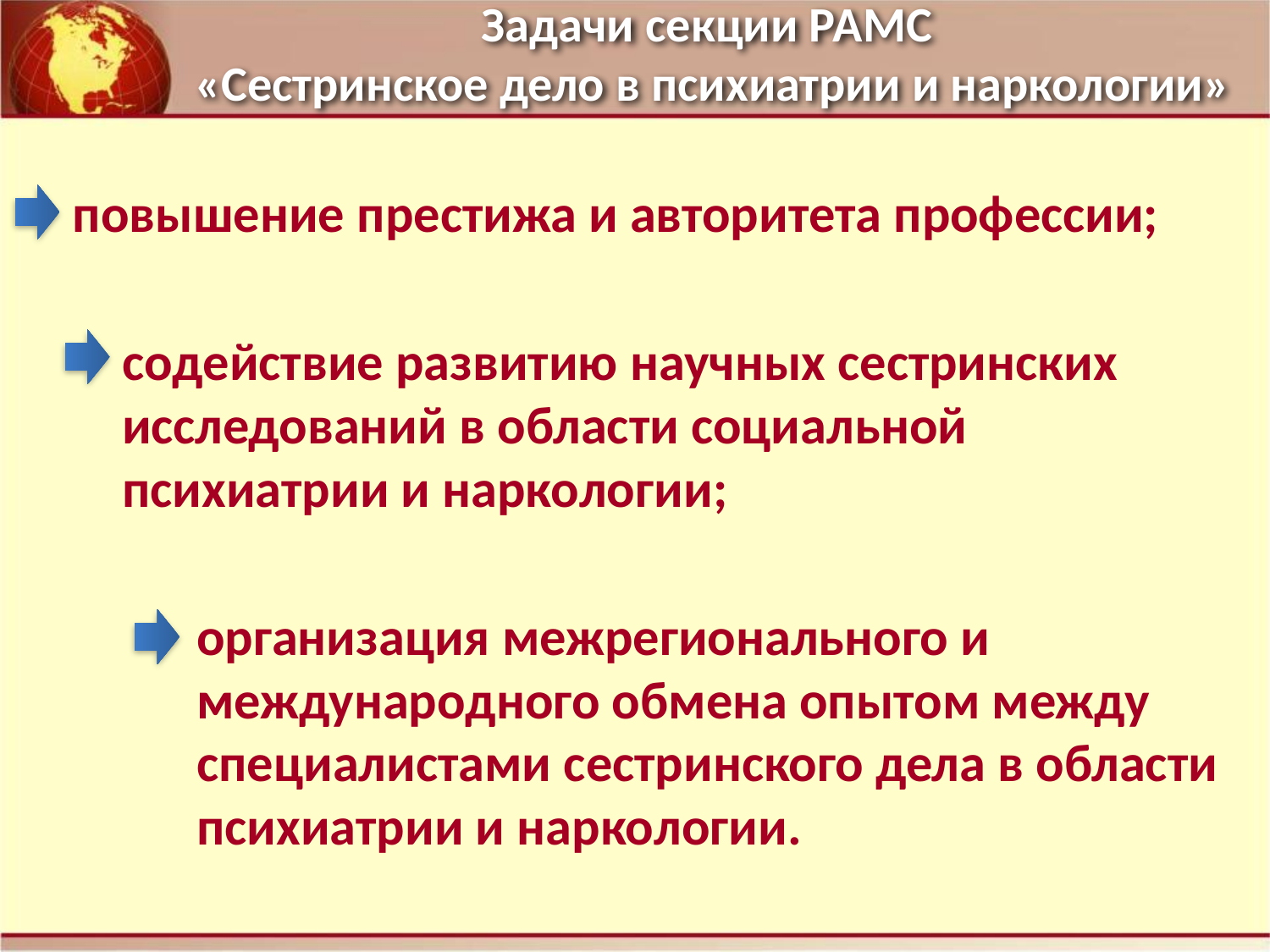

Задачи секции РАМС
«Сестринское дело в психиатрии и наркологии»
повышение престижа и авторитета профессии;
содействие развитию научных сестринских исследований в области социальной психиатрии и наркологии;
организация межрегионального и международного обмена опытом между специалистами сестринского дела в области психиатрии и наркологии.